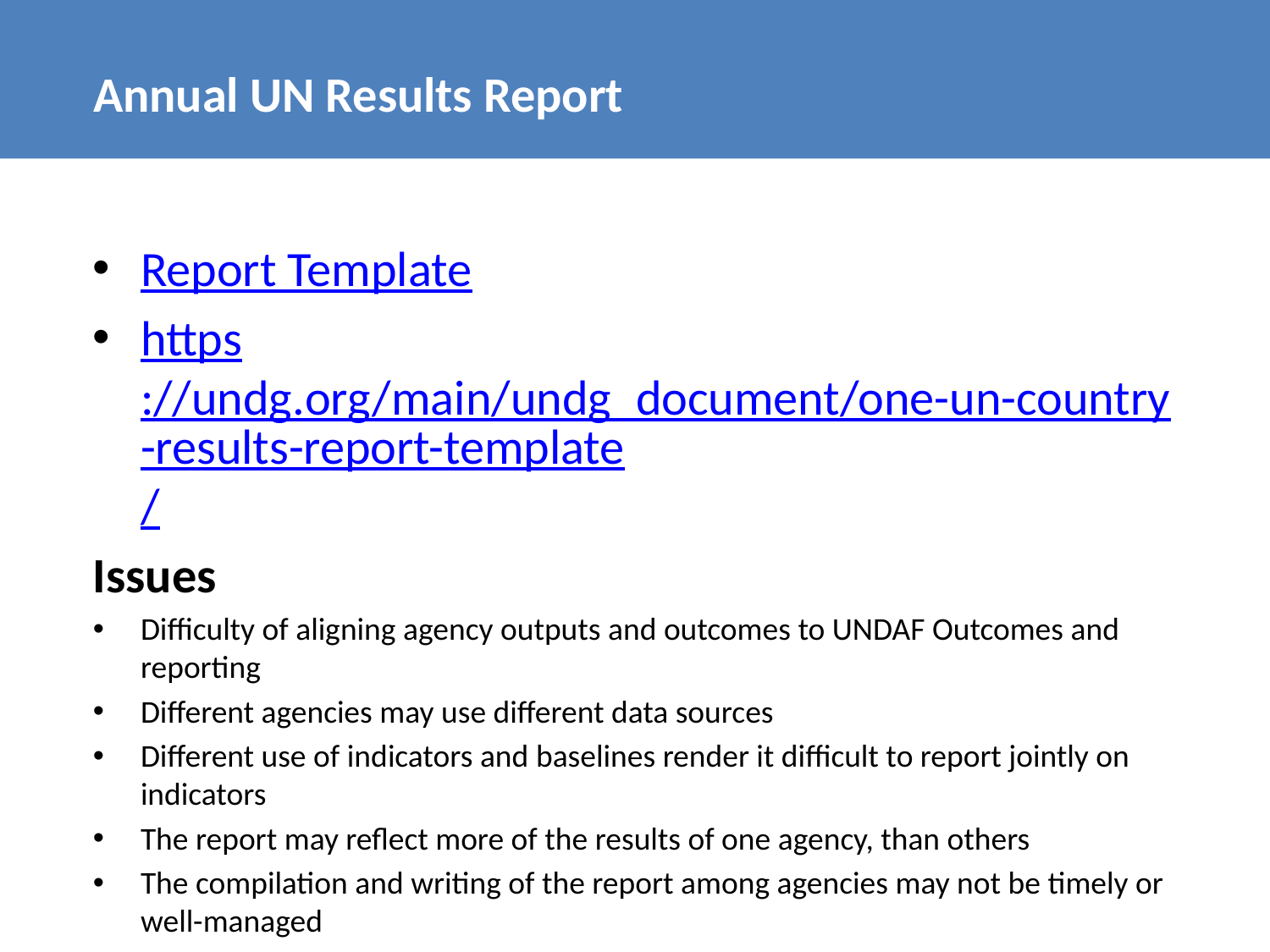

# Annual UN Results Report
Report Template
https://undg.org/main/undg_document/one-un-country-results-report-template/
Issues
Difficulty of aligning agency outputs and outcomes to UNDAF Outcomes and reporting
Different agencies may use different data sources
Different use of indicators and baselines render it difficult to report jointly on indicators
The report may reflect more of the results of one agency, than others
The compilation and writing of the report among agencies may not be timely or well-managed
Given the many agencies involved, the report may not be results oriented – with some agencies reporting on processes